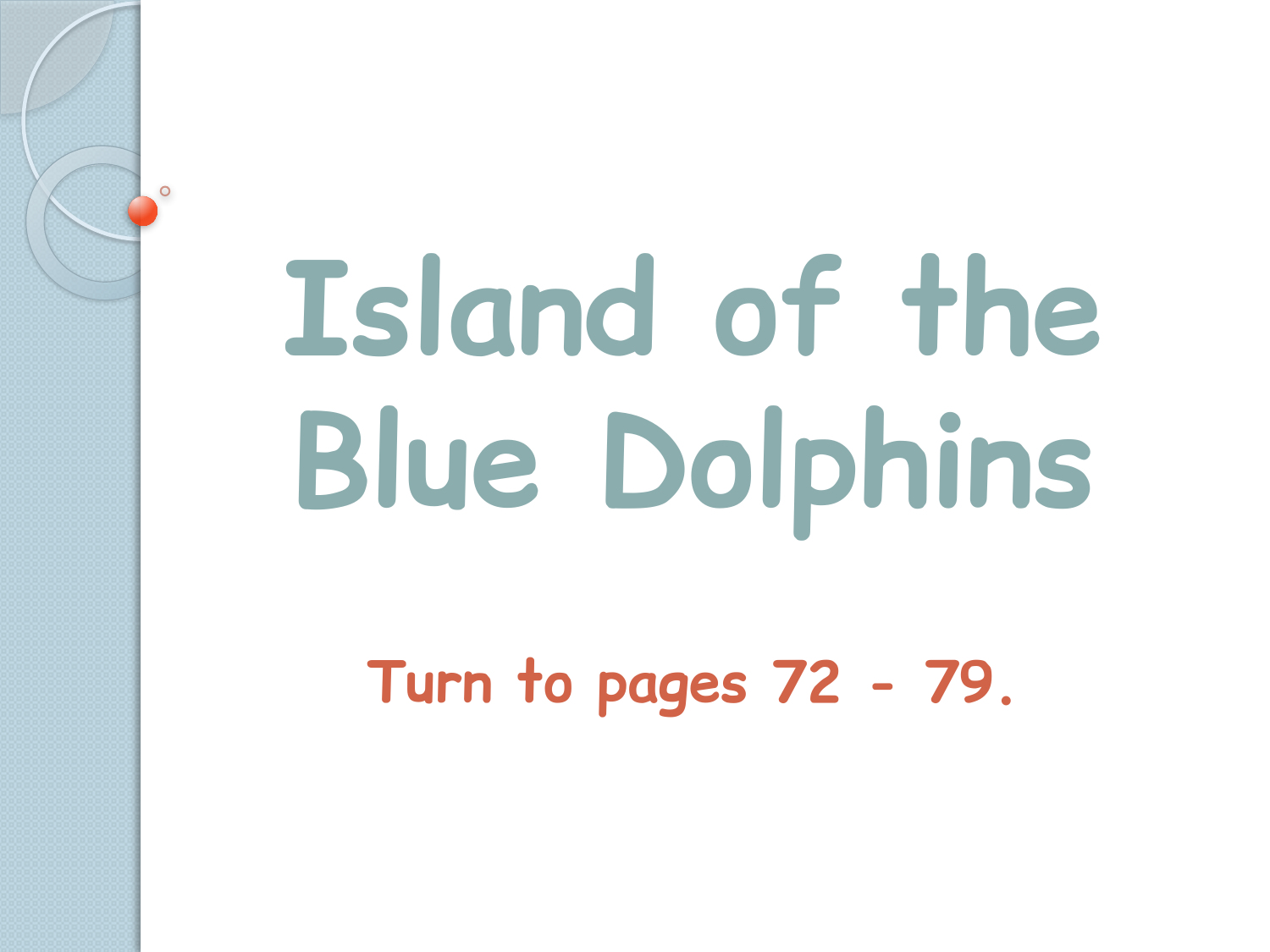

# Island of the Blue Dolphins Turn to pages 72 - 79.